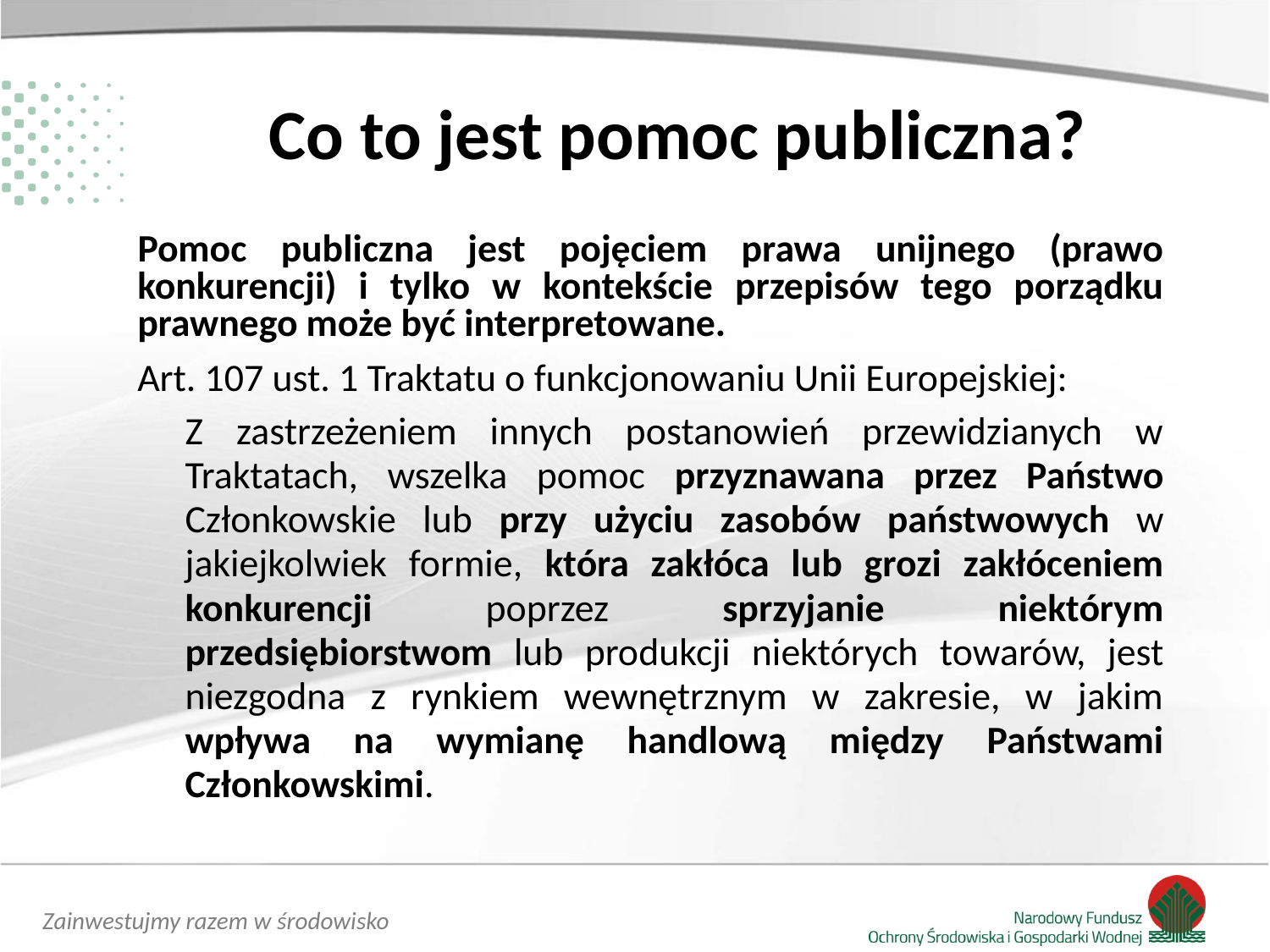

Co to jest pomoc publiczna?
Pomoc publiczna jest pojęciem prawa unijnego (prawo konkurencji) i tylko w kontekście przepisów tego porządku prawnego może być interpretowane.
Art. 107 ust. 1 Traktatu o funkcjonowaniu Unii Europejskiej:
	Z zastrzeżeniem innych postanowień przewidzianych w Traktatach, wszelka pomoc przyznawana przez Państwo Członkowskie lub przy użyciu zasobów państwowych w jakiejkolwiek formie, która zakłóca lub grozi zakłóceniem konkurencji poprzez sprzyjanie niektórym przedsiębiorstwom lub produkcji niektórych towarów, jest niezgodna z rynkiem wewnętrznym w zakresie, w jakim wpływa na wymianę handlową między Państwami Członkowskimi.